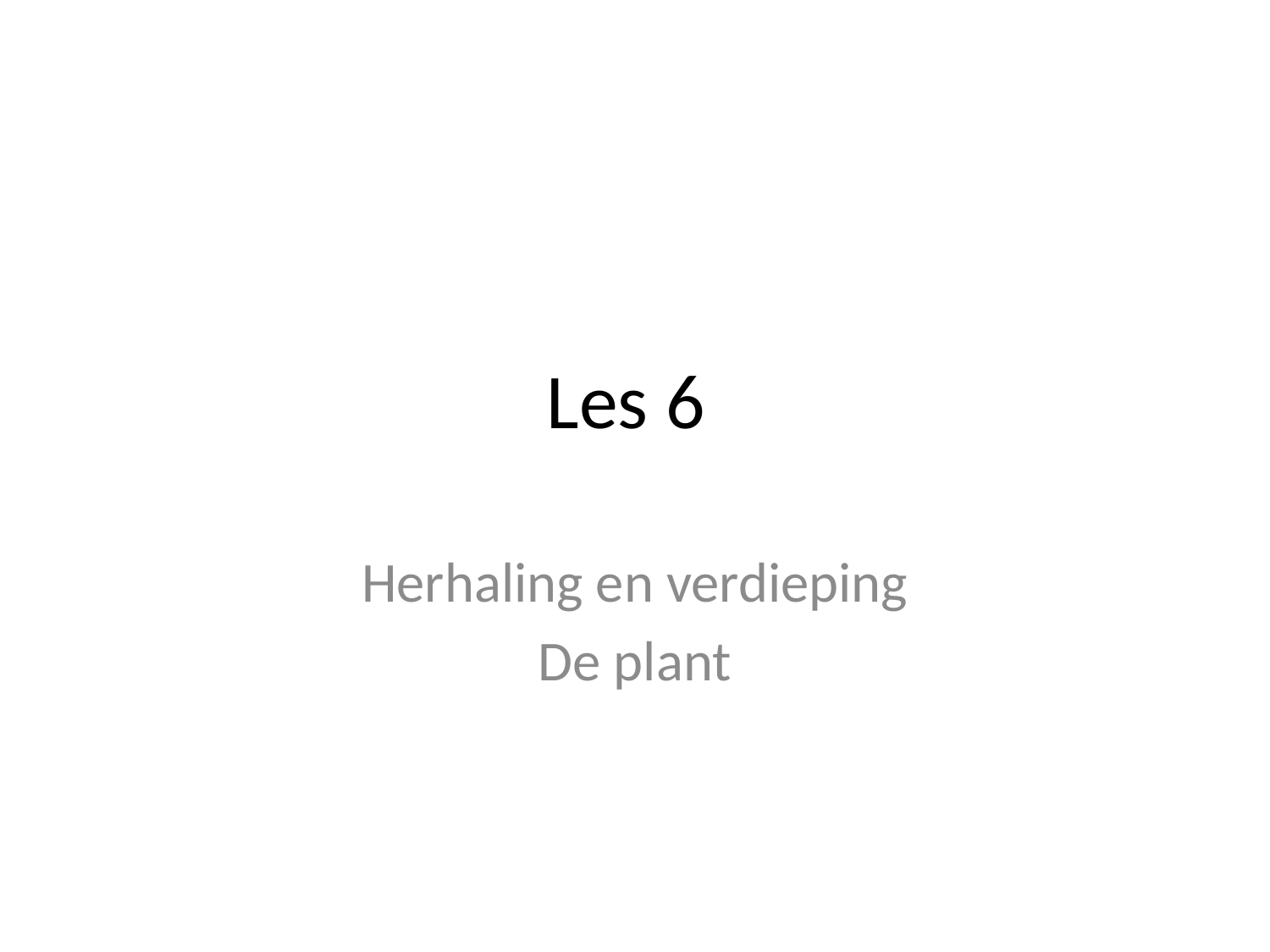

# Les 6
Herhaling en verdieping
De plant